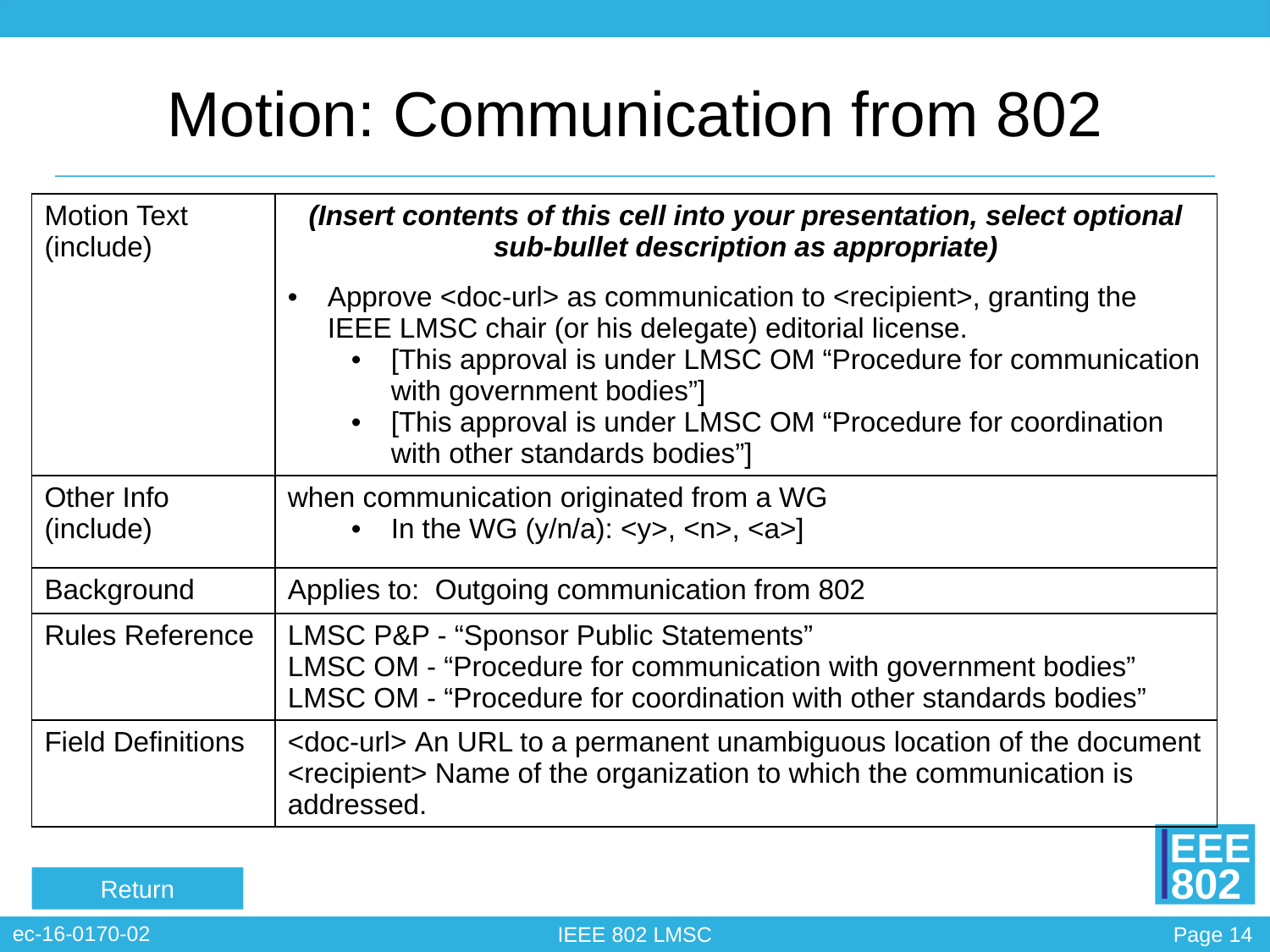

# Motion: Communication from 802
| Motion Text (include) | (Insert contents of this cell into your presentation, select optional sub-bullet description as appropriate) |
| --- | --- |
|  | Approve <doc-url> as communication to <recipient>, granting the IEEE LMSC chair (or his delegate) editorial license. [This approval is under LMSC OM “Procedure for communication with government bodies”] [This approval is under LMSC OM “Procedure for coordination with other standards bodies”] |
| Other Info (include) | when communication originated from a WG In the WG (y/n/a): <y>, <n>, <a>] |
| Background | Applies to: Outgoing communication from 802 |
| Rules Reference | LMSC P&P - “Sponsor Public Statements” LMSC OM - “Procedure for communication with government bodies” LMSC OM - “Procedure for coordination with other standards bodies” |
| Field Definitions | <doc-url> An URL to a permanent unambiguous location of the document <recipient> Name of the organization to which the communication is addressed. |
Return